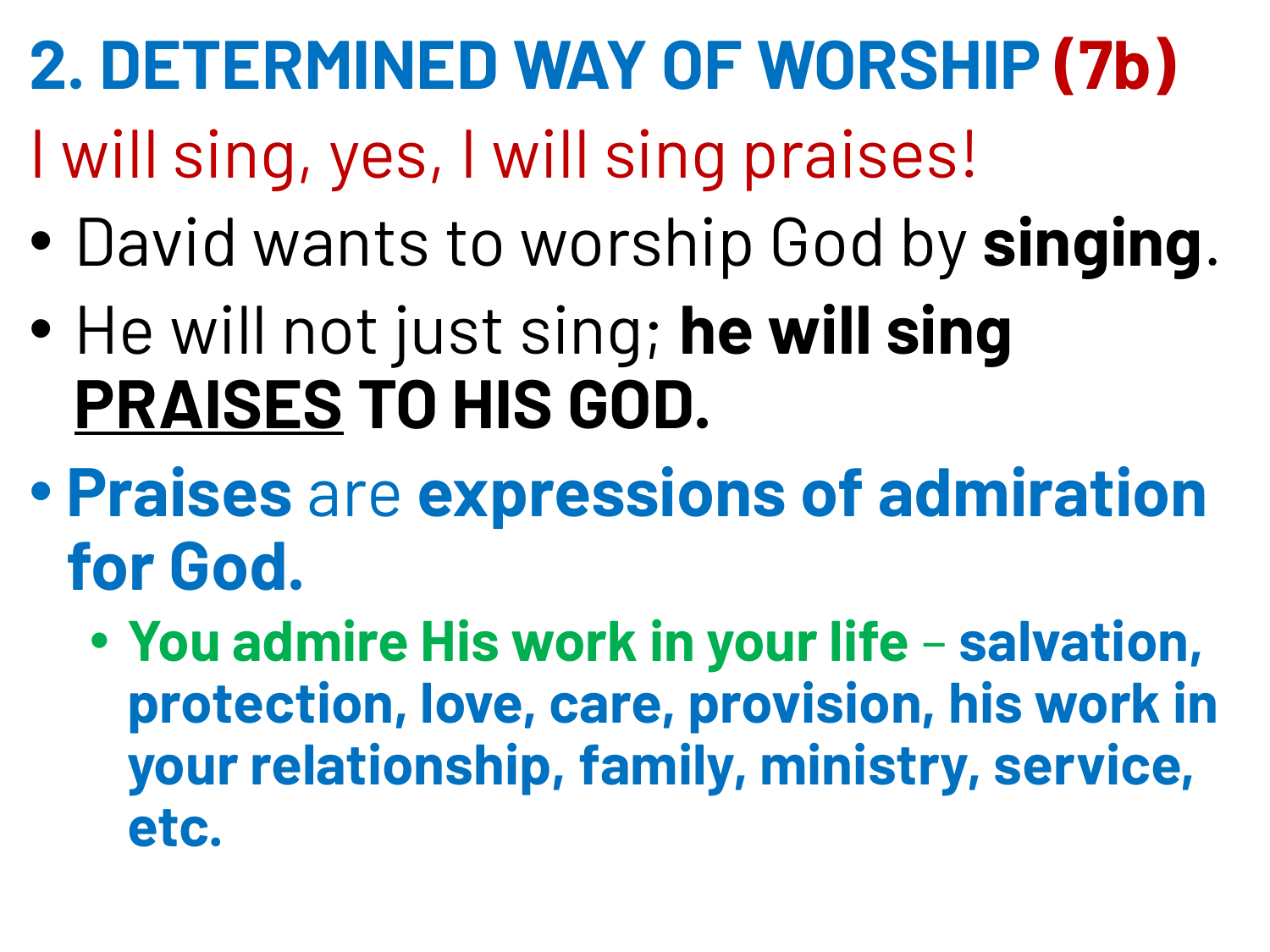

2. DETERMINED WAY OF WORSHIP (7b)
I will sing, yes, I will sing praises!
David wants to worship God by singing.
He will not just sing; he will sing PRAISES TO HIS GOD.
Praises are expressions of admiration for God.
You admire His work in your life – salvation, protection, love, care, provision, his work in your relationship, family, ministry, service, etc.